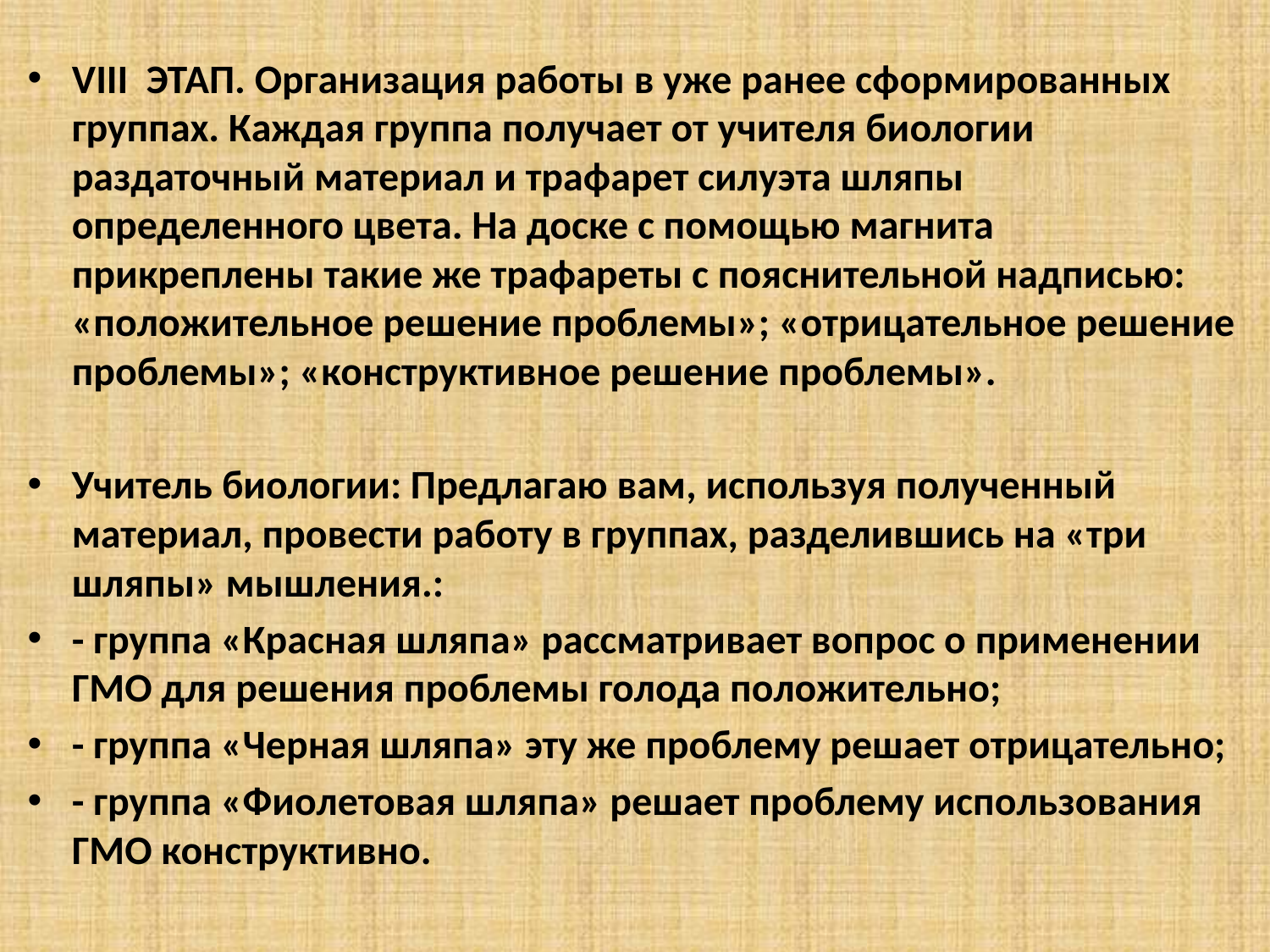

VIII  ЭТАП. Организация работы в уже ранее сформированных  группах. Каждая группа получает от учителя биологии раздаточный материал и трафарет силуэта шляпы определенного цвета. На доске с помощью магнита прикреплены такие же трафареты с пояснительной надписью: «положительное решение проблемы»; «отрицательное решение проблемы»; «конструктивное решение проблемы».

Учитель биологии: Предлагаю вам, используя полученный материал, провести работу в группах, разделившись на «три шляпы» мышления.:
- группа «Красная шляпа» рассматривает вопрос о применении ГМО для решения проблемы голода положительно;
- группа «Черная шляпа» эту же проблему решает отрицательно;
- группа «Фиолетовая шляпа» решает проблему использования ГМО конструктивно.